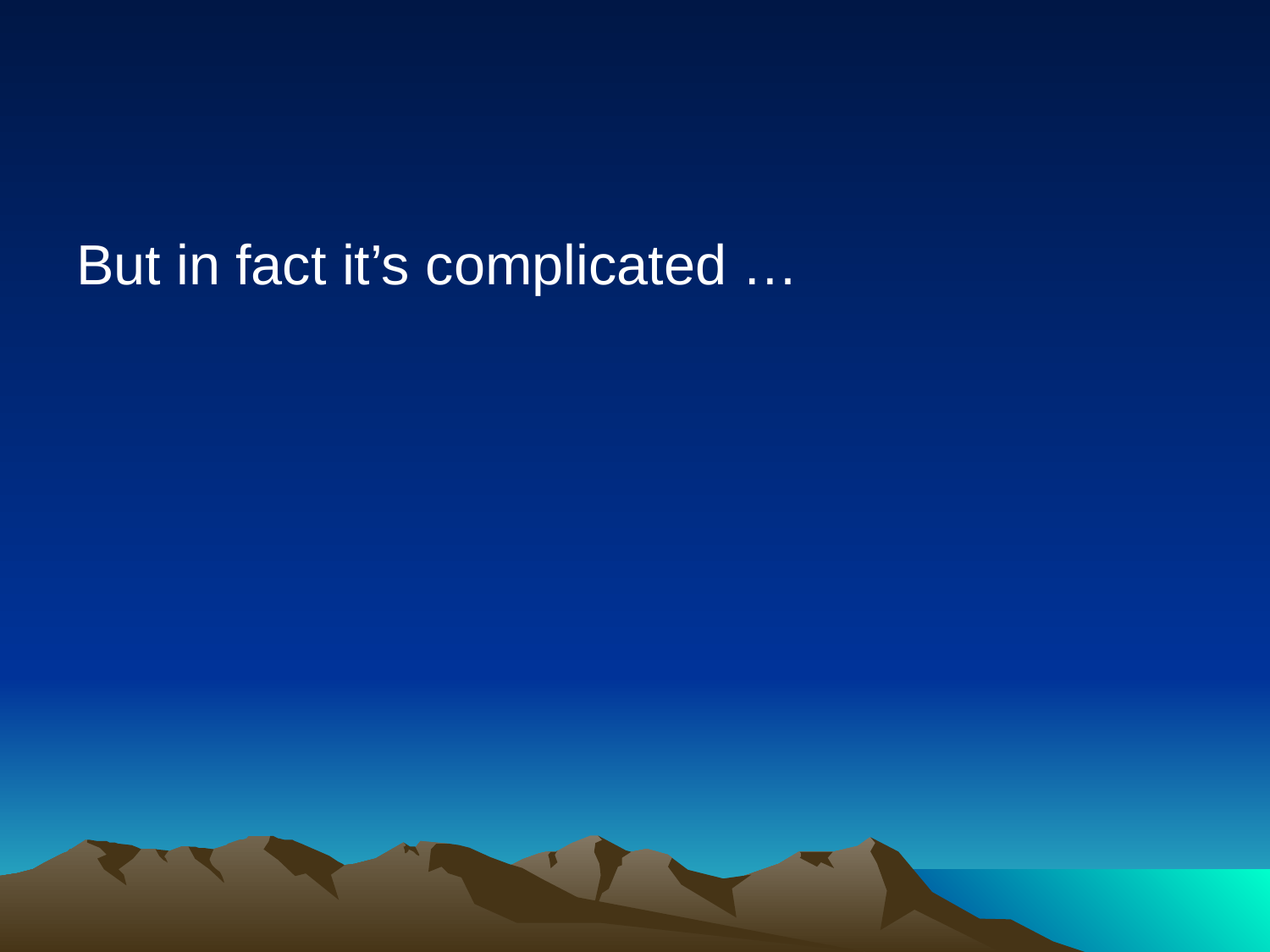

#
But in fact it’s complicated …